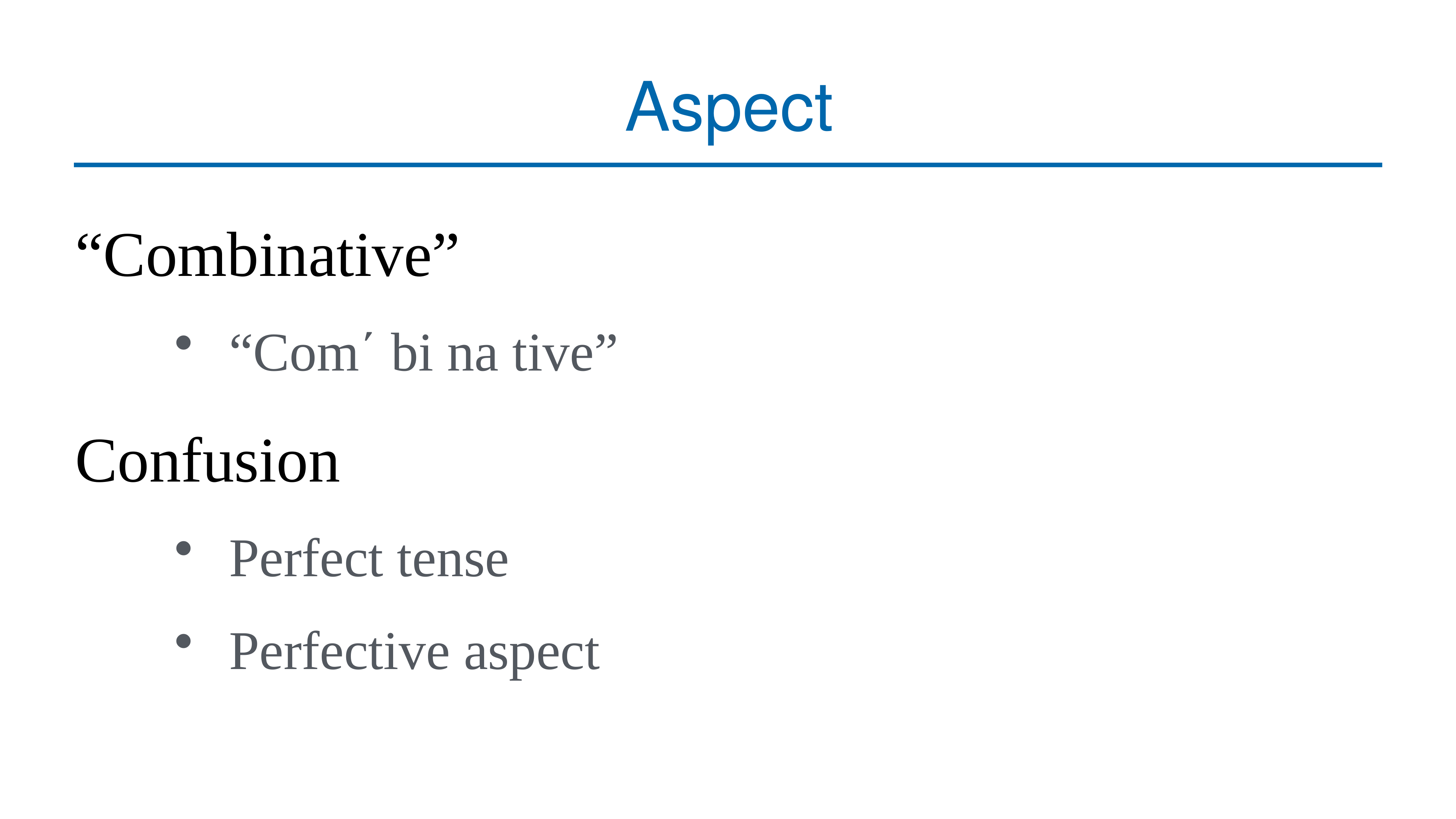

# Aspect
“Combinative”
“Comʹ bi na tive”
Confusion
Perfect tense
Perfective aspect